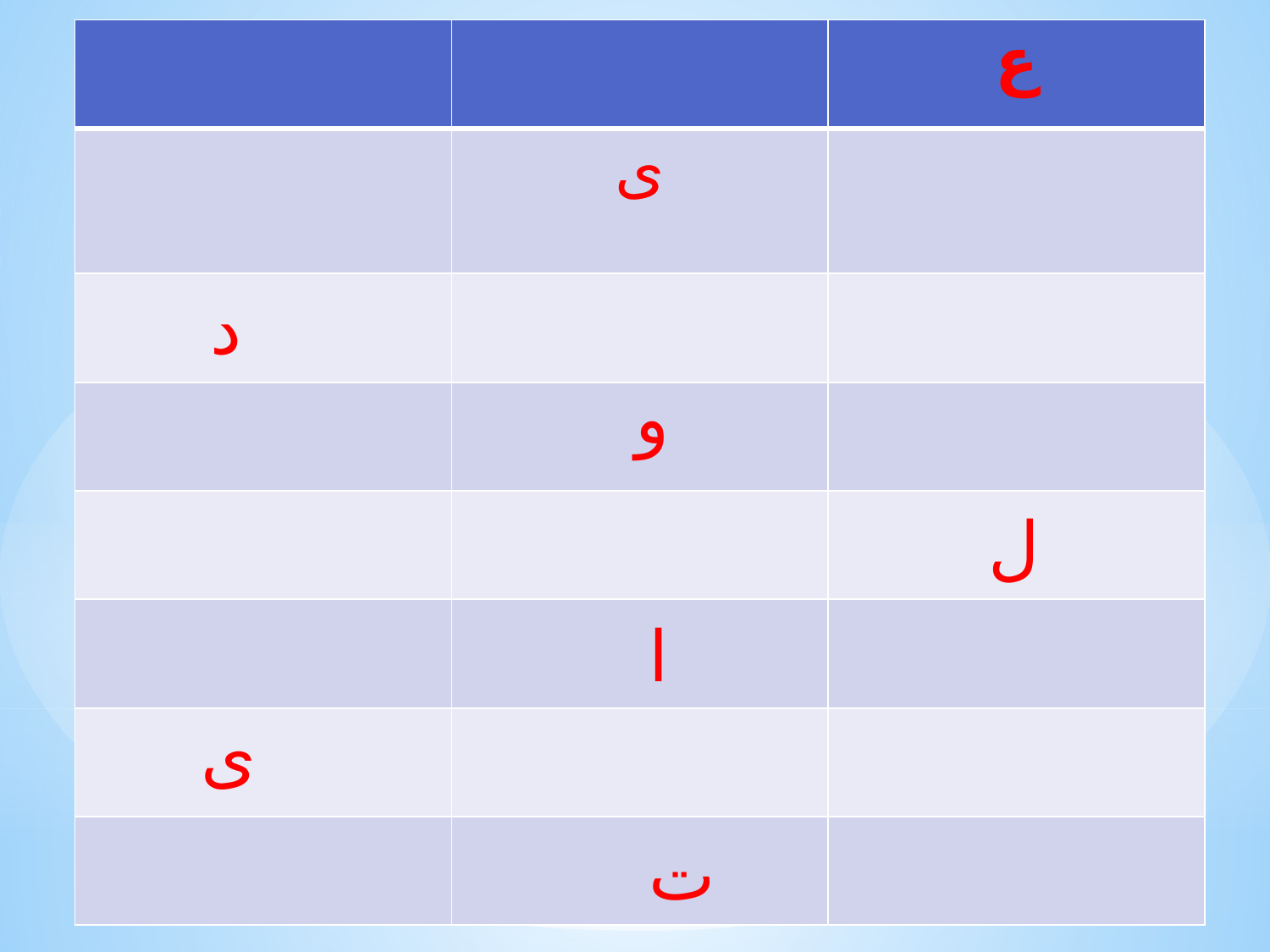

|  |  | ع |
| --- | --- | --- |
|  | ی |  |
|  |  |  |
|  |  |  |
|  |  |  |
|  |  |  |
|  |  |  |
|  |  |  |

د
و
ل
ا
ی
ت